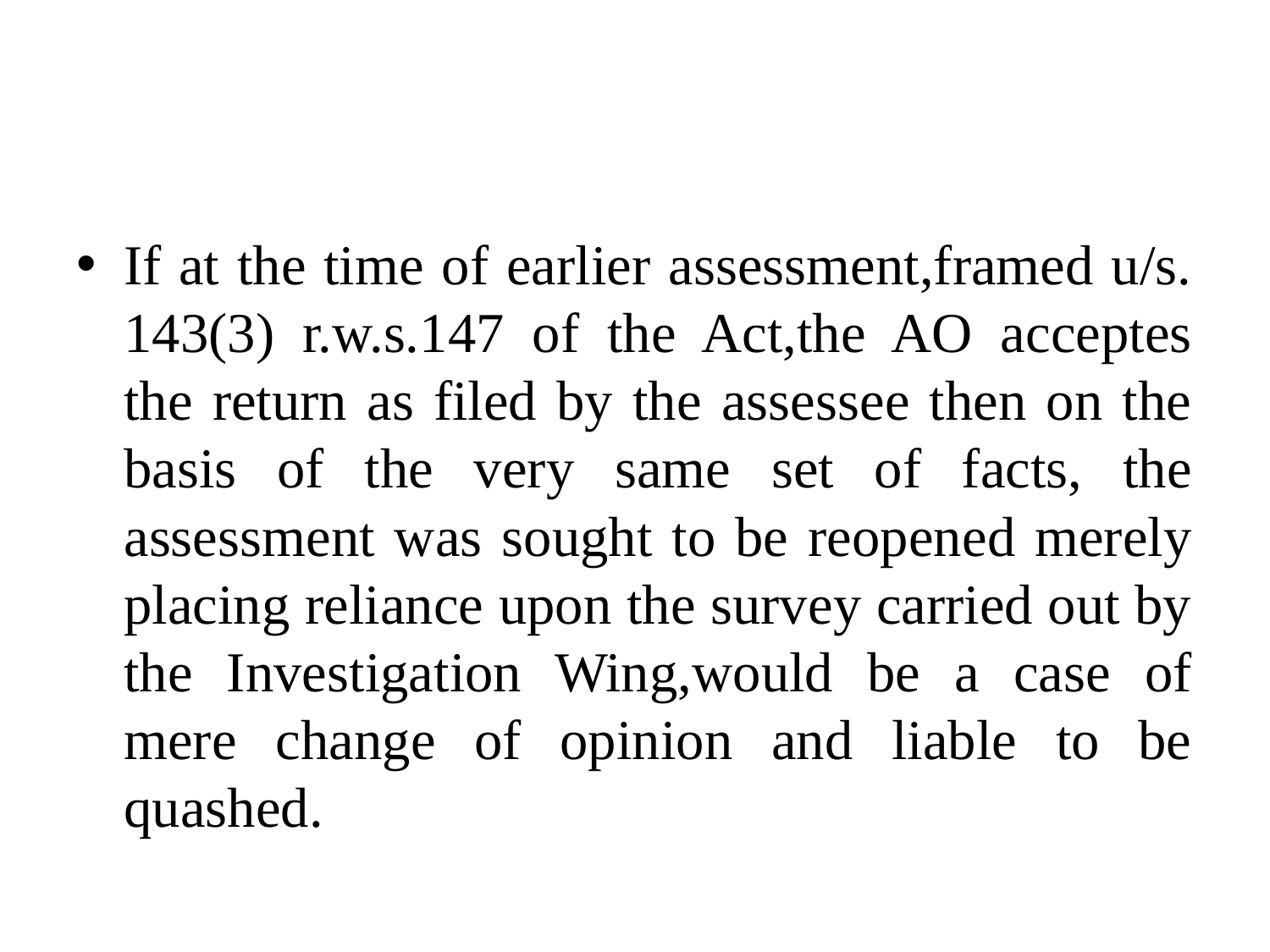

#
If at the time of earlier assessment,framed u/s. 143(3) r.w.s.147 of the Act,the AO acceptes the return as filed by the assessee then on the basis of the very same set of facts, the assessment was sought to be reopened merely placing reliance upon the survey carried out by the Investigation Wing,would be a case of mere change of opinion and liable to be quashed.